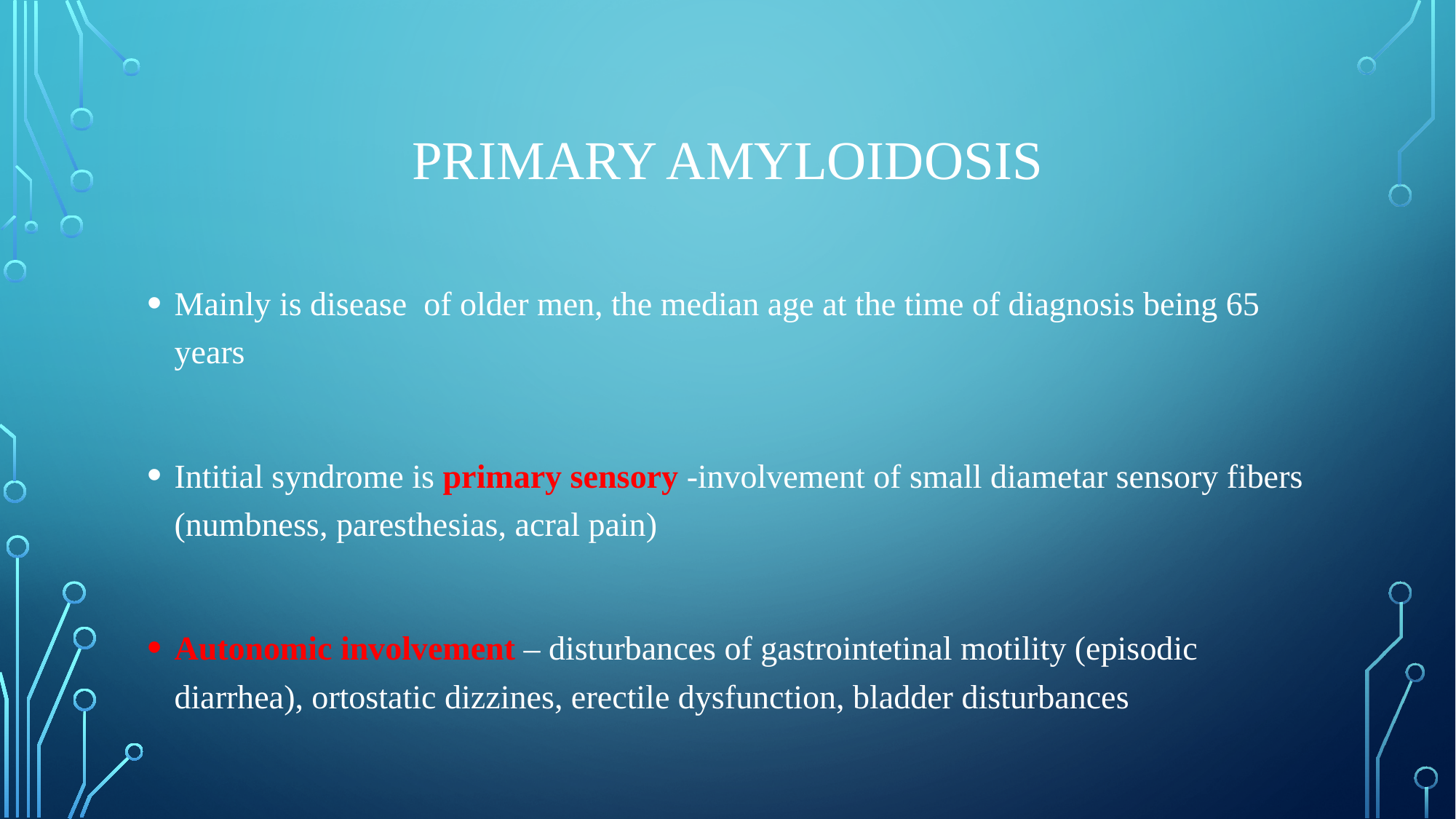

# Primary amyloidosis
Mainly is disease  of older men, the median age at the time of diagnosis being 65 years

Intitial syndrome is primary sensory -involvement of small diametar sensory fibers (numbness, paresthesias, acral pain)

Autonomic involvement – disturbances of gastrointetinal motility (episodic diarrhea), ortostatic dizzines, erectile dysfunction, bladder disturbances